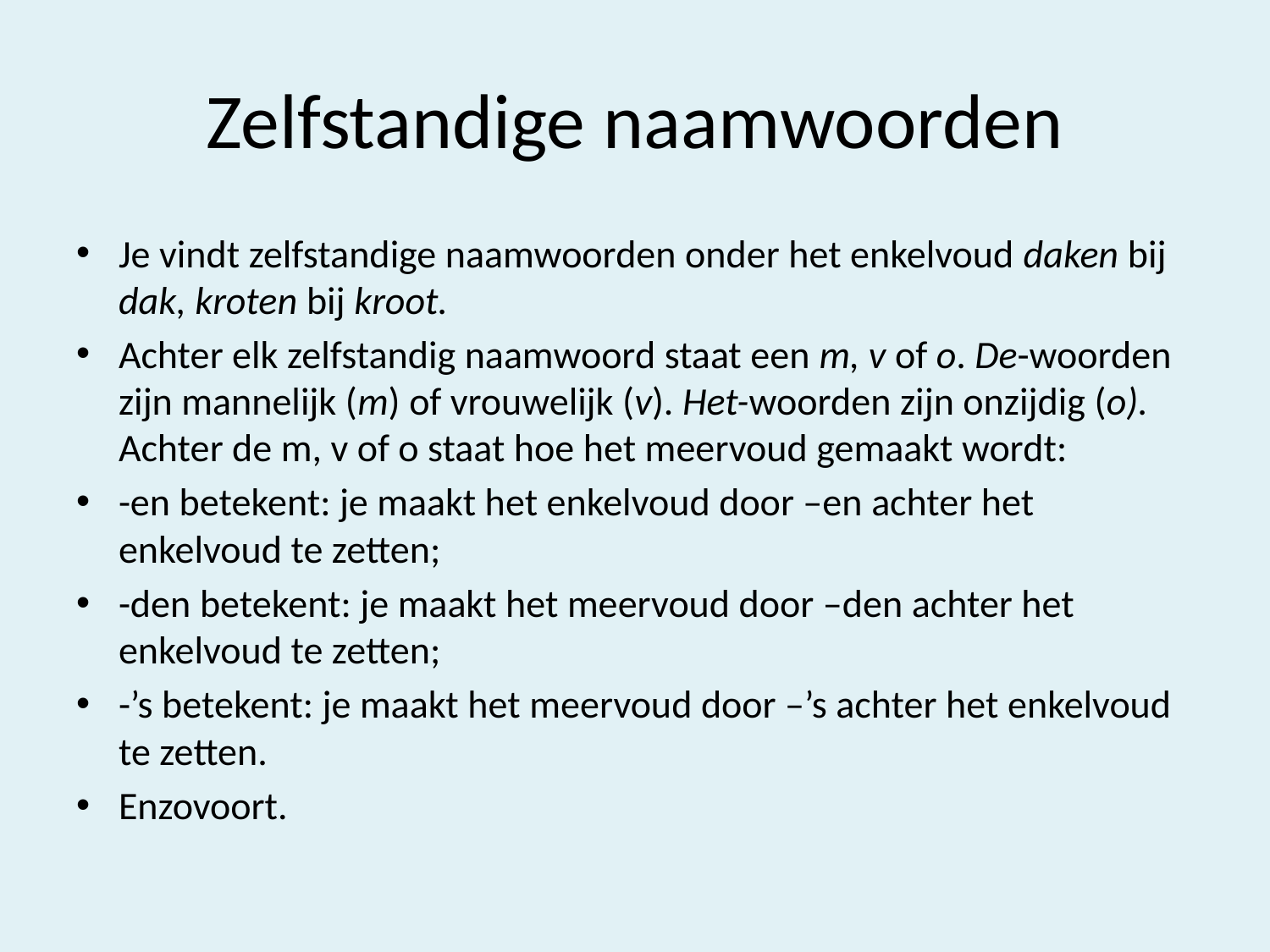

# Zelfstandige naamwoorden
Je vindt zelfstandige naamwoorden onder het enkelvoud daken bij dak, kroten bij kroot.
Achter elk zelfstandig naamwoord staat een m, v of o. De-woorden zijn mannelijk (m) of vrouwelijk (v). Het-woorden zijn onzijdig (o). Achter de m, v of o staat hoe het meervoud gemaakt wordt:
-en betekent: je maakt het enkelvoud door –en achter het enkelvoud te zetten;
-den betekent: je maakt het meervoud door –den achter het enkelvoud te zetten;
-’s betekent: je maakt het meervoud door –’s achter het enkelvoud te zetten.
Enzovoort.